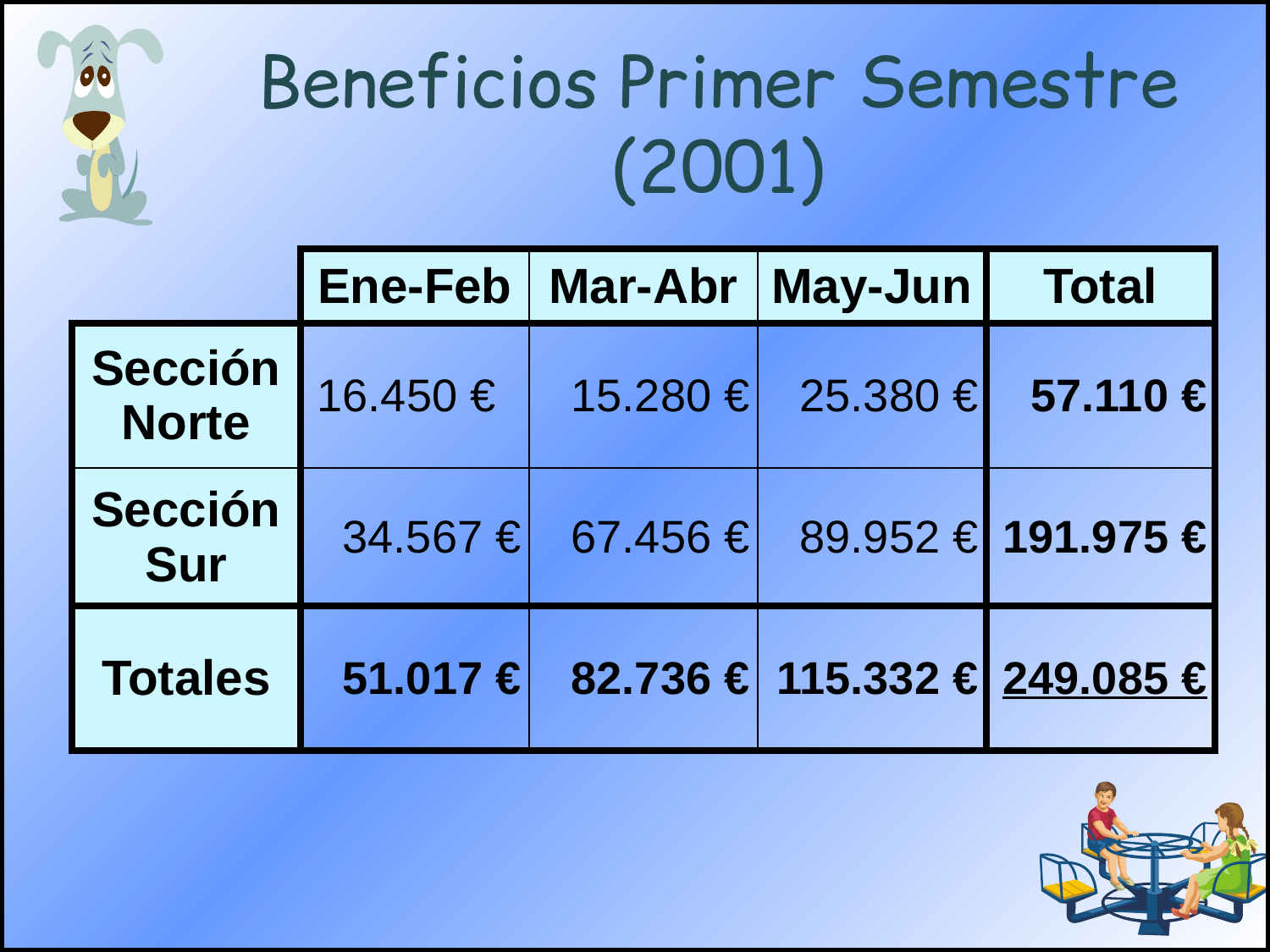

# Beneficios Primer Semestre (2001)
|  | Ene-Feb | Mar-Abr | May-Jun | Total |
| --- | --- | --- | --- | --- |
| Sección Norte | 16.450 € | 15.280 € | 25.380 € | 57.110 € |
| Sección Sur | 34.567 € | 67.456 € | 89.952 € | 191.975 € |
| Totales | 51.017 € | 82.736 € | 115.332 € | 249.085 € |